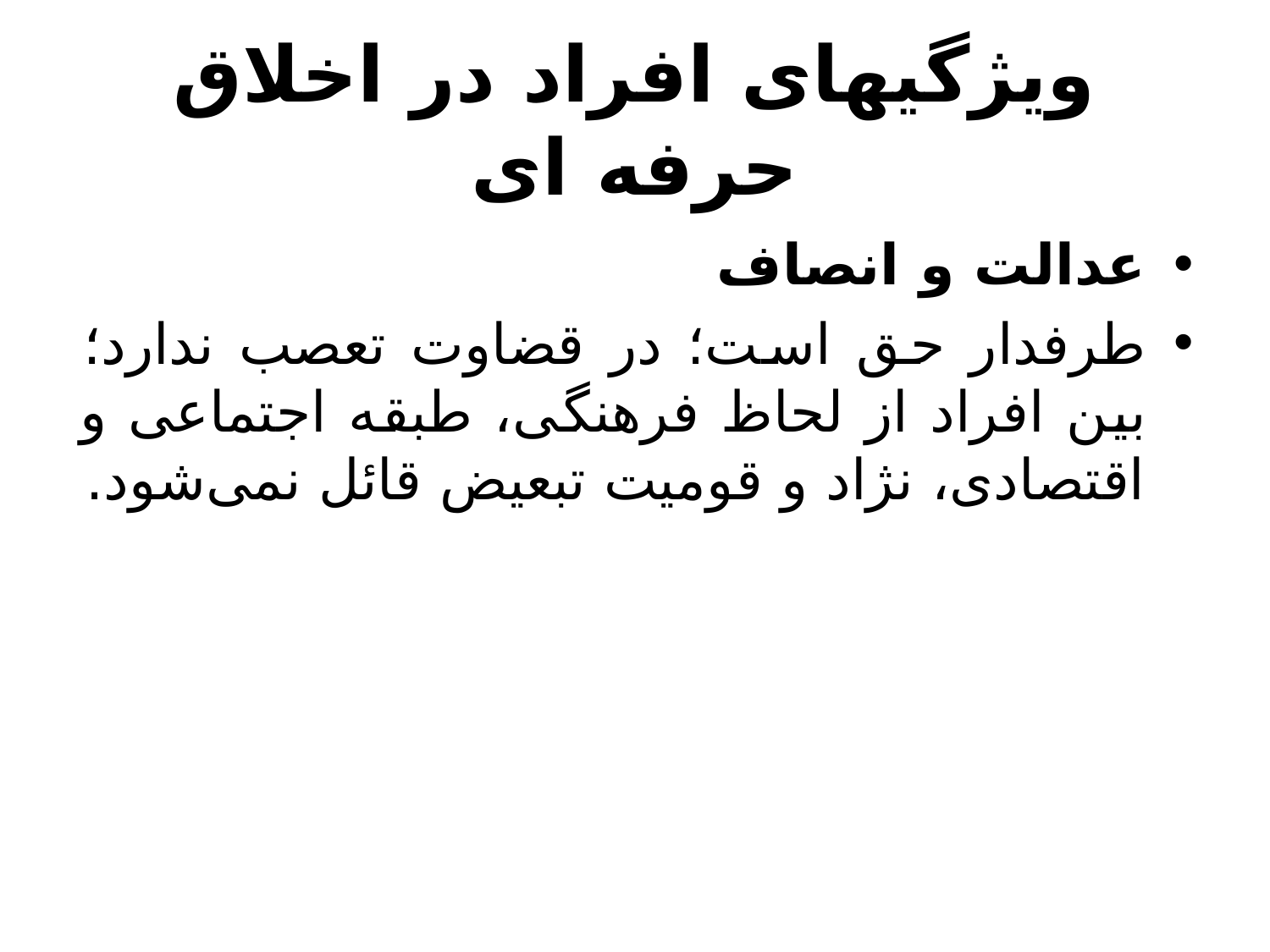

# ویژگیهای افراد در اخلاق حرفه ای
عدالت و انصاف
طرفدار حق است؛ در قضاوت تعصب ندارد؛ بین افراد از لحاظ فرهنگی، طبقه اجتماعی و اقتصادی، نژاد و قومیت تبعیض قائل نمی‌شود.